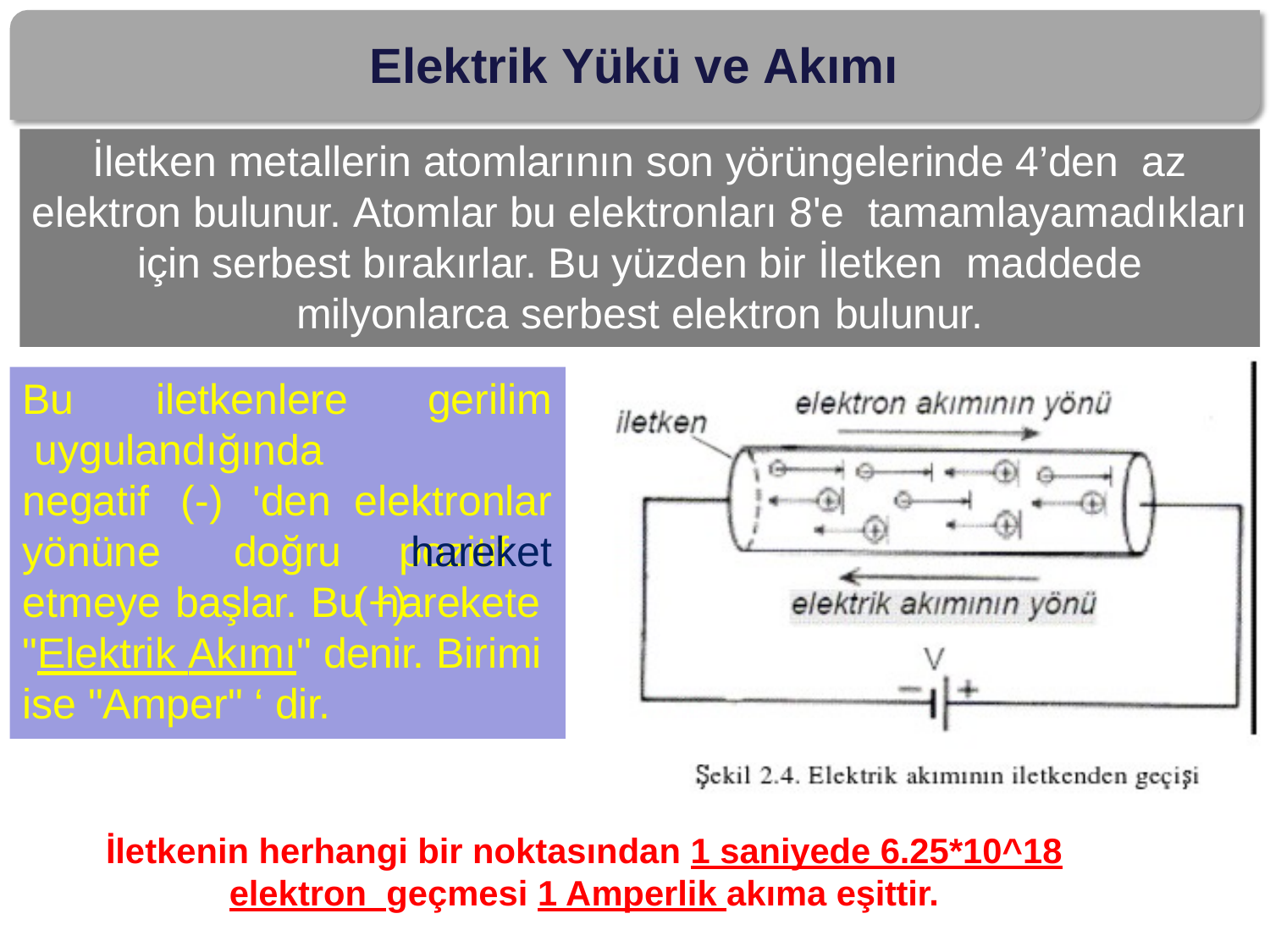

# Elektrik Yükü ve Akımı

İletken metallerin atomlarının son yörüngelerinde 4’den  az elektron bulunur. Atomlar bu elektronları 8'e  tamamlayamadıkları için serbest bırakırlar. Bu yüzden bir İletken  maddede milyonlarca serbest elektron bulunur.

Bu	iletkenlere  uygulandığında  negatif		(-)		'den  yönüne		doğru
gerilim  elektronlar  pozitif  (+)
hareket
etmeye başlar. Bu harekete  "Elektrik Akımı" denir. Birimi  ise "Amper" ‘ dir.
İletkenin herhangi bir noktasından 1 saniyede 6.25*10^18 elektron  geçmesi 1 Amperlik akıma eşittir.